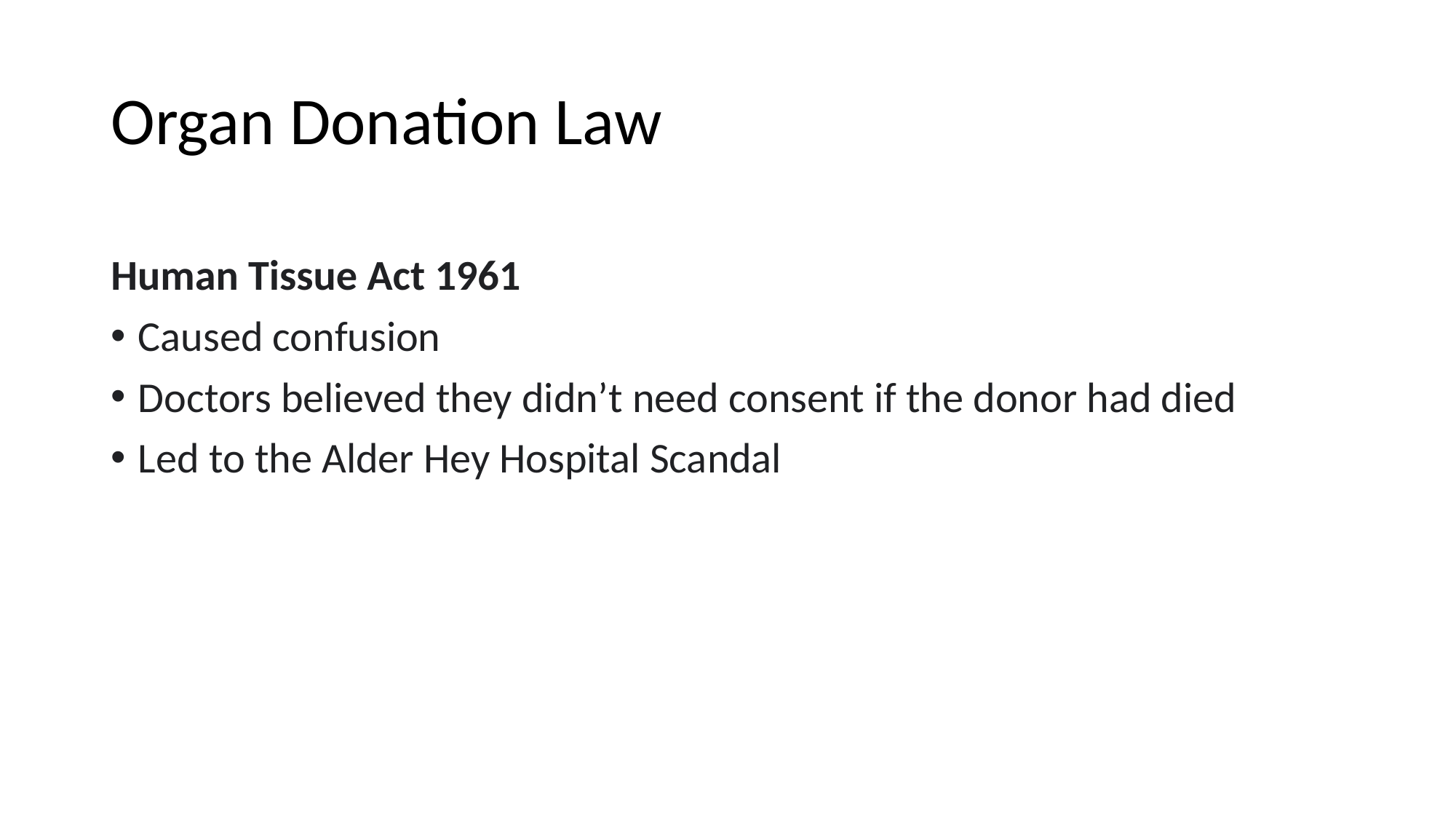

# Organ Donation Law
Human Tissue Act 1961
Caused confusion
Doctors believed they didn’t need consent if the donor had died
Led to the Alder Hey Hospital Scandal